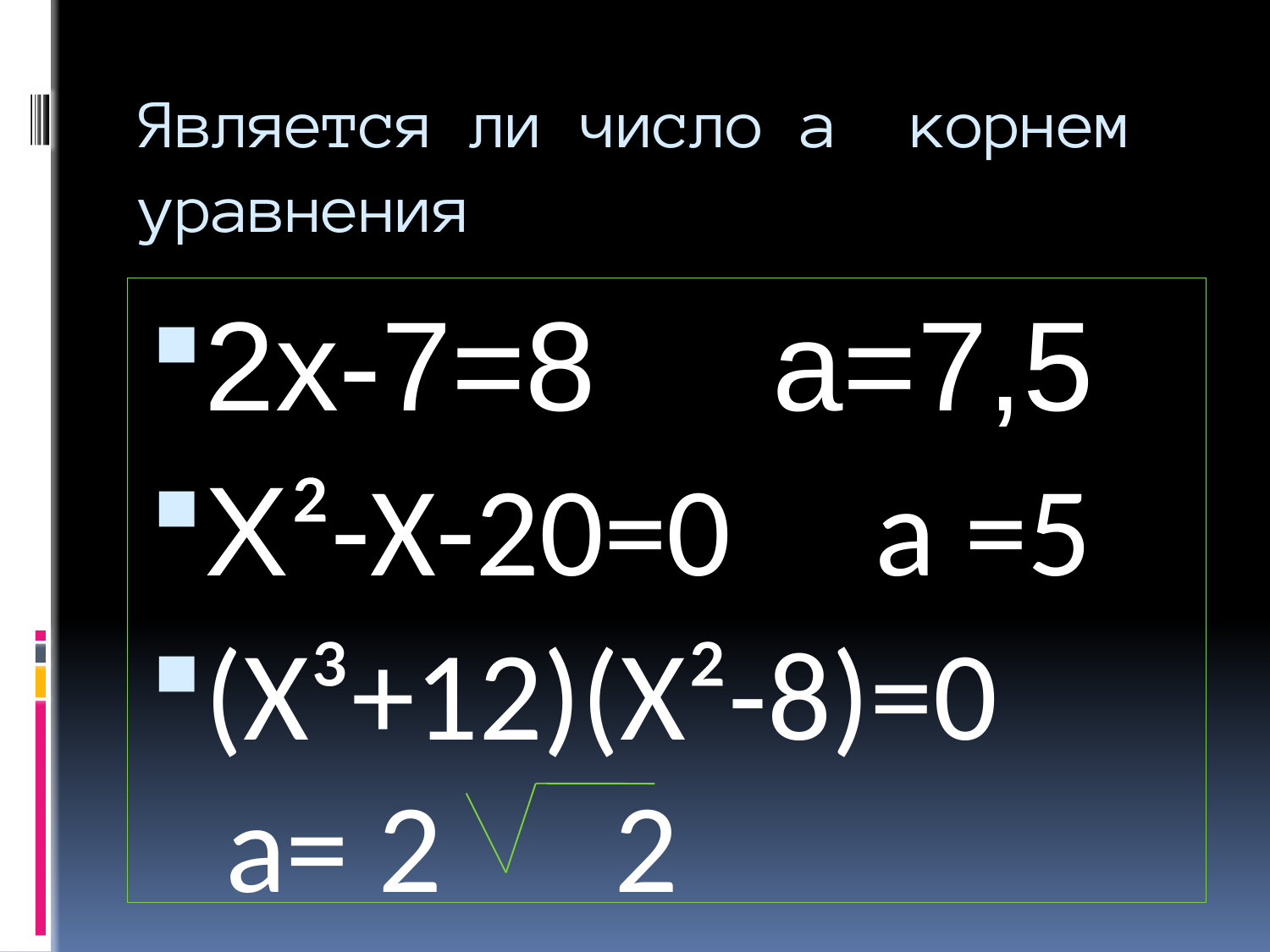

# Является ли число а  корнем уравнения
2х-7=8     а=7,5
Х²-Х-20=0     а =5
(Х³+12)(Х²-8)=0        а= 2      2